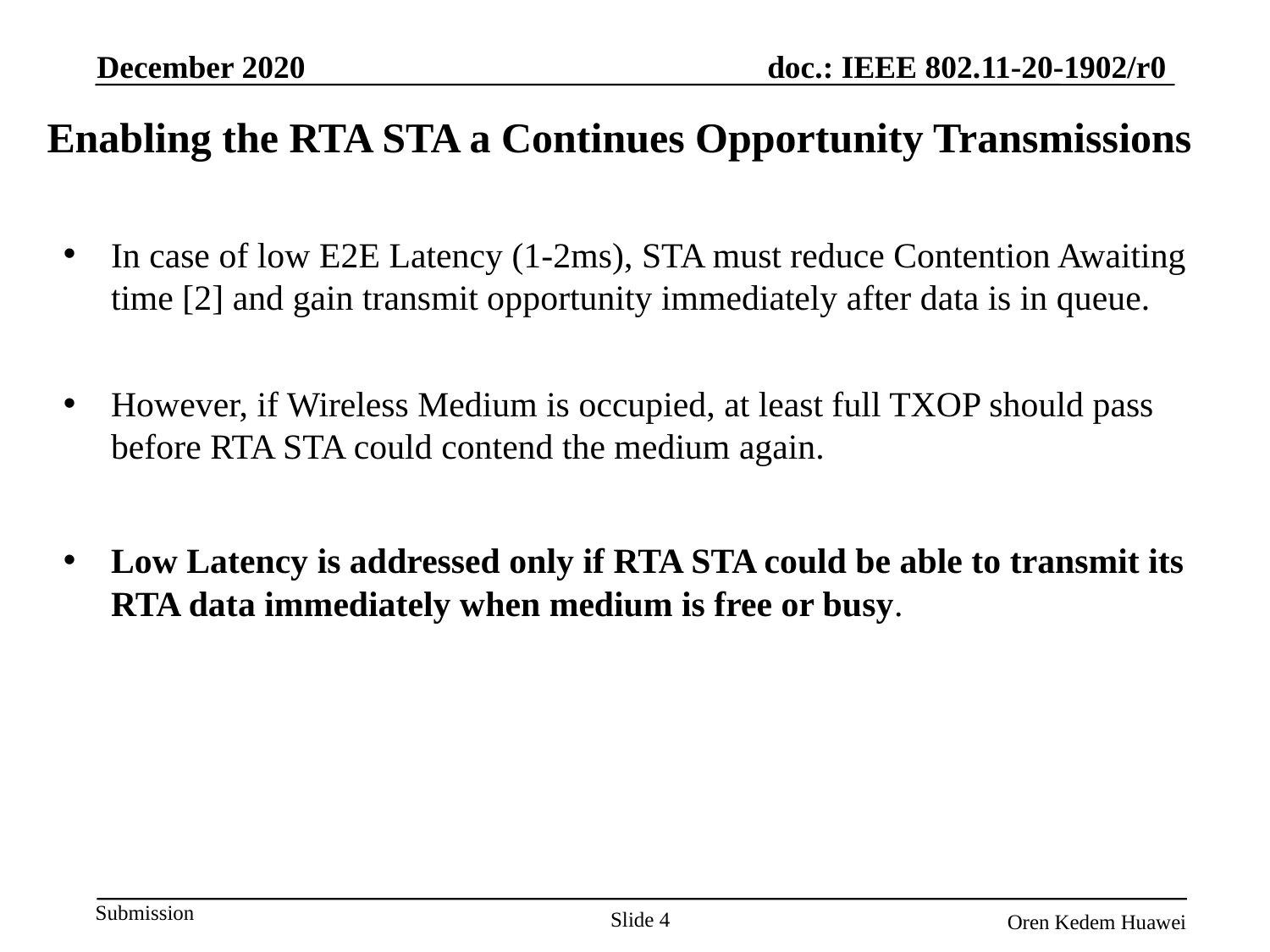

December 2020
# Enabling the RTA STA a Continues Opportunity Transmissions
In case of low E2E Latency (1-2ms), STA must reduce Contention Awaiting time [2] and gain transmit opportunity immediately after data is in queue.

However, if Wireless Medium is occupied, at least full TXOP should pass before RTA STA could contend the medium again.

Low Latency is addressed only if RTA STA could be able to transmit its RTA data immediately when medium is free or busy.

Slide 4
Oren Kedem Huawei